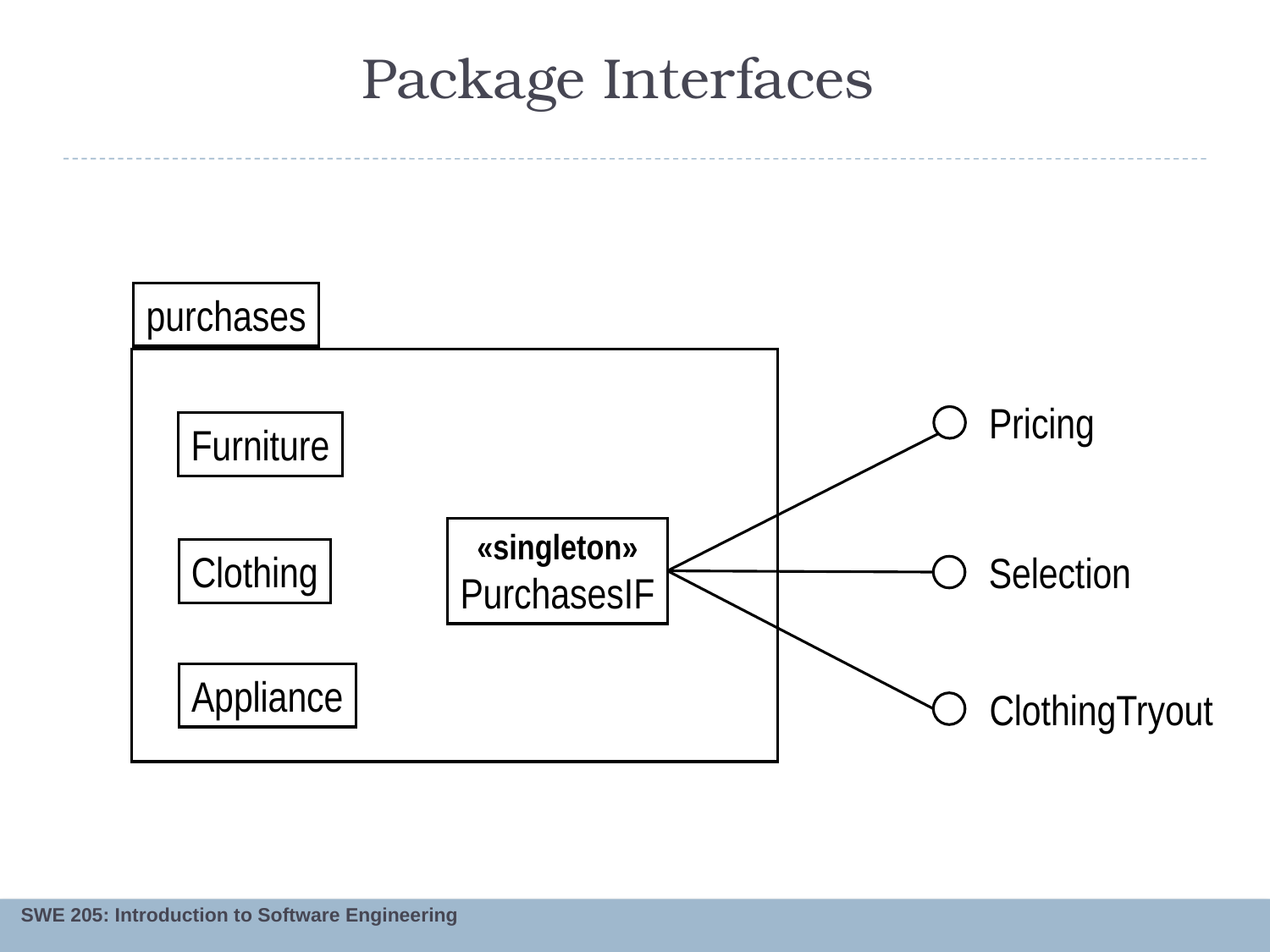

# Package Interfaces
purchases

Pricing

Furniture
«singleton»
PurchasesIF
Clothing
Selection

Appliance
ClothingTryout